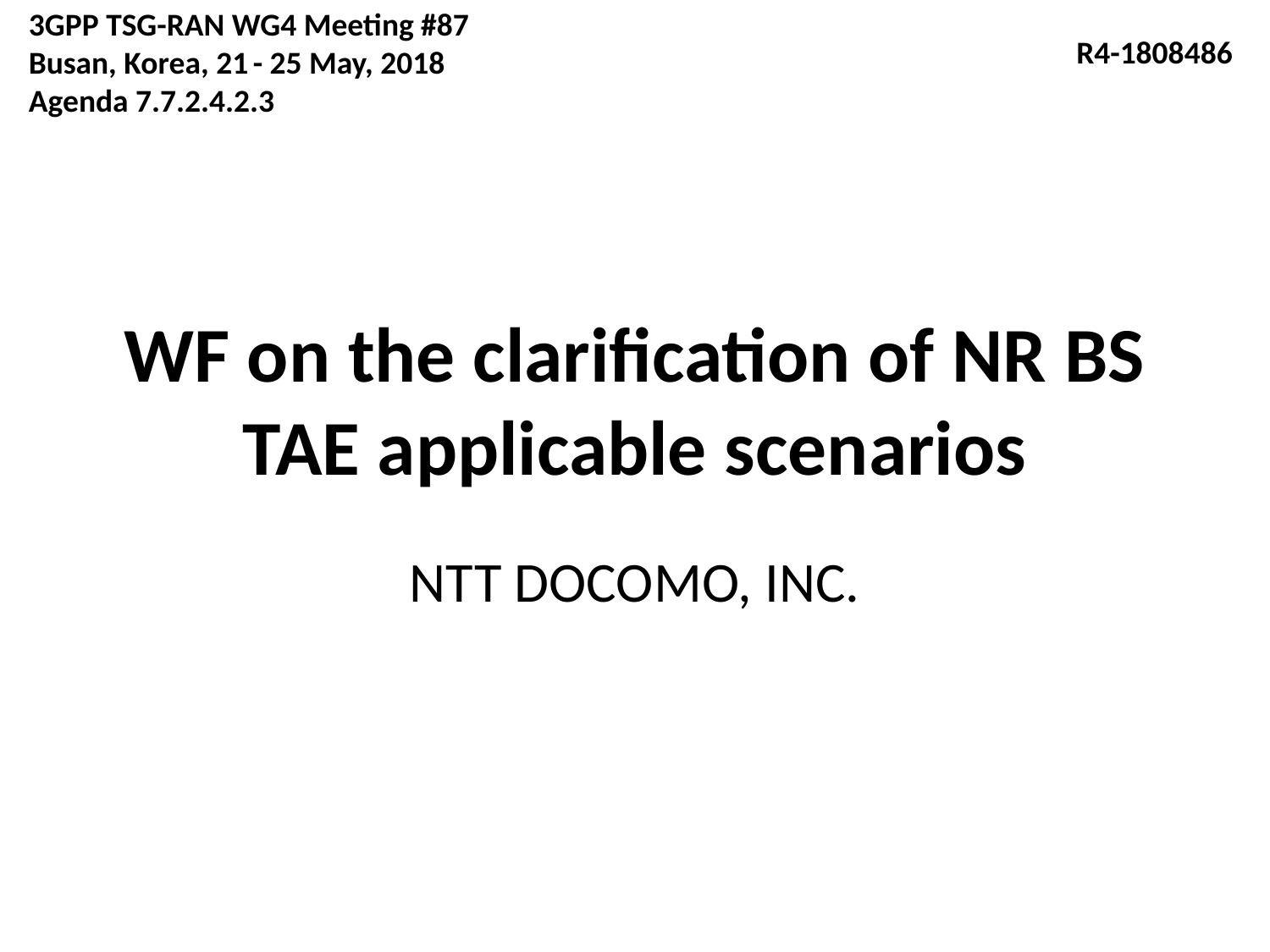

3GPP TSG-RAN WG4 Meeting #87
Busan, Korea, 21 - 25 May, 2018
Agenda 7.7.2.4.2.3
R4-1808486
# WF on the clarification of NR BS TAE applicable scenarios
NTT DOCOMO, INC.